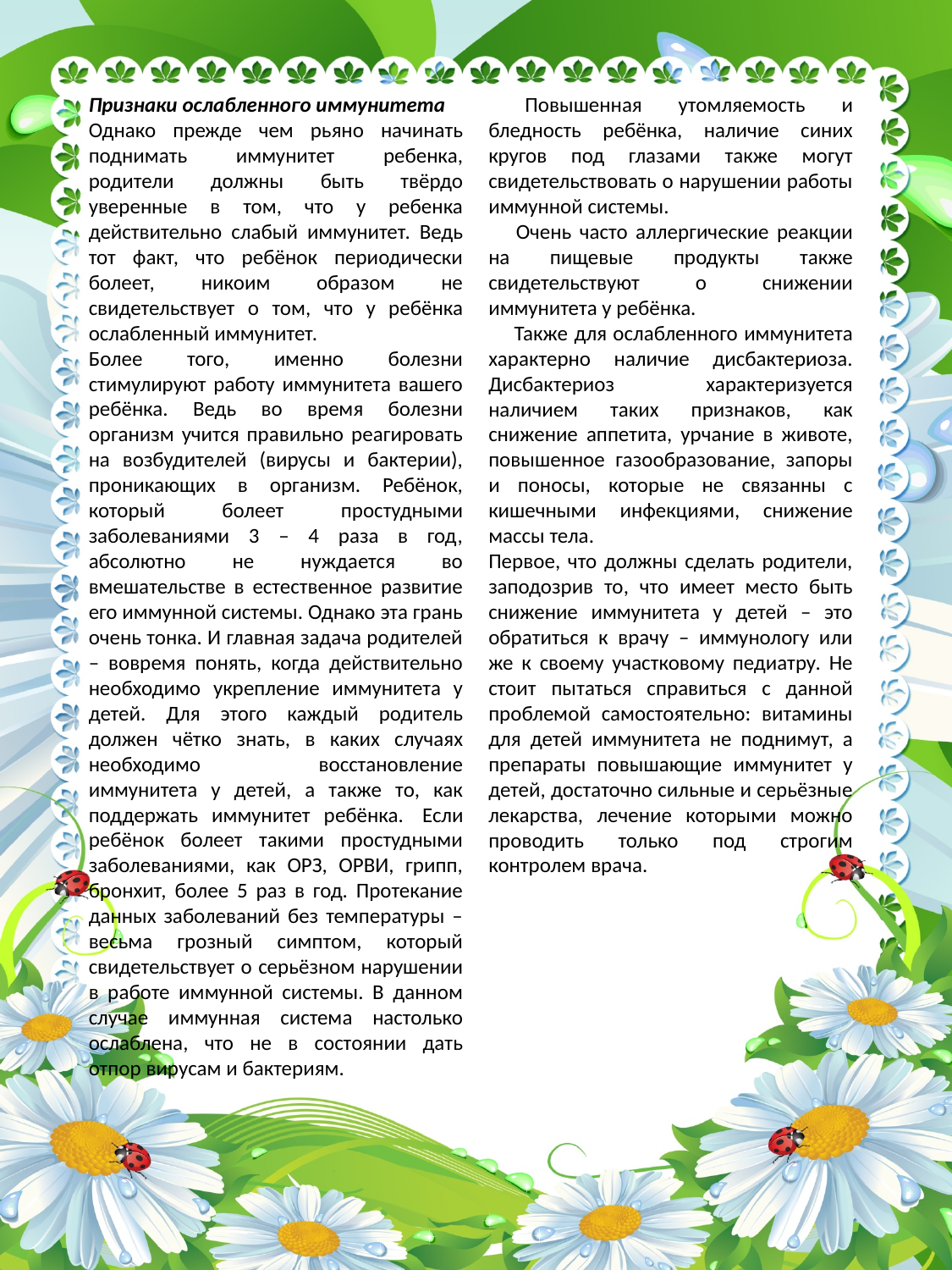

Признаки ослабленного иммунитета
Однако прежде чем рьяно начинать поднимать иммунитет ребенка, родители должны быть твёрдо уверенные в том, что у ребенка действительно слабый иммунитет. Ведь тот факт, что ребёнок периодически болеет, никоим образом не свидетельствует о том, что у ребёнка ослабленный иммунитет.
Более того, именно болезни стимулируют работу иммунитета вашего ребёнка. Ведь во время болезни организм учится правильно реагировать на возбудителей (вирусы и бактерии), проникающих в организм. Ребёнок, который болеет простудными заболеваниями 3 – 4 раза в год, абсолютно не нуждается во вмешательстве в естественное развитие его иммунной системы. Однако эта грань очень тонка. И главная задача родителей – вовремя понять, когда действительно необходимо укрепление иммунитета у детей. Для этого каждый родитель должен чётко знать, в каких случаях необходимо восстановление иммунитета у детей, а также то, как поддержать иммунитет ребёнка.  Если ребёнок болеет такими простудными заболеваниями, как ОРЗ, ОРВИ, грипп, бронхит, более 5 раз в год. Протекание данных заболеваний без температуры – весьма грозный симптом, который свидетельствует о серьёзном нарушении в работе иммунной системы. В данном случае иммунная система настолько ослаблена, что не в состоянии дать отпор вирусам и бактериям.

 Повышенная утомляемость и бледность ребёнка, наличие синих кругов под глазами также могут свидетельствовать о нарушении работы иммунной системы.
     Очень часто аллергические реакции на пищевые продукты также свидетельствуют о снижении иммунитета у ребёнка.
     Также для ослабленного иммунитета характерно наличие дисбактериоза. Дисбактериоз характеризуется наличием таких признаков, как снижение аппетита, урчание в животе, повышенное газообразование, запоры и поносы, которые не связанны с кишечными инфекциями, снижение массы тела.
Первое, что должны сделать родители, заподозрив то, что имеет место быть снижение иммунитета у детей – это обратиться к врачу – иммунологу или же к своему участковому педиатру. Не стоит пытаться справиться с данной проблемой самостоятельно: витамины для детей иммунитета не поднимут, а препараты повышающие иммунитет у детей, достаточно сильные и серьёзные лекарства, лечение которыми можно проводить только под строгим контролем врача.